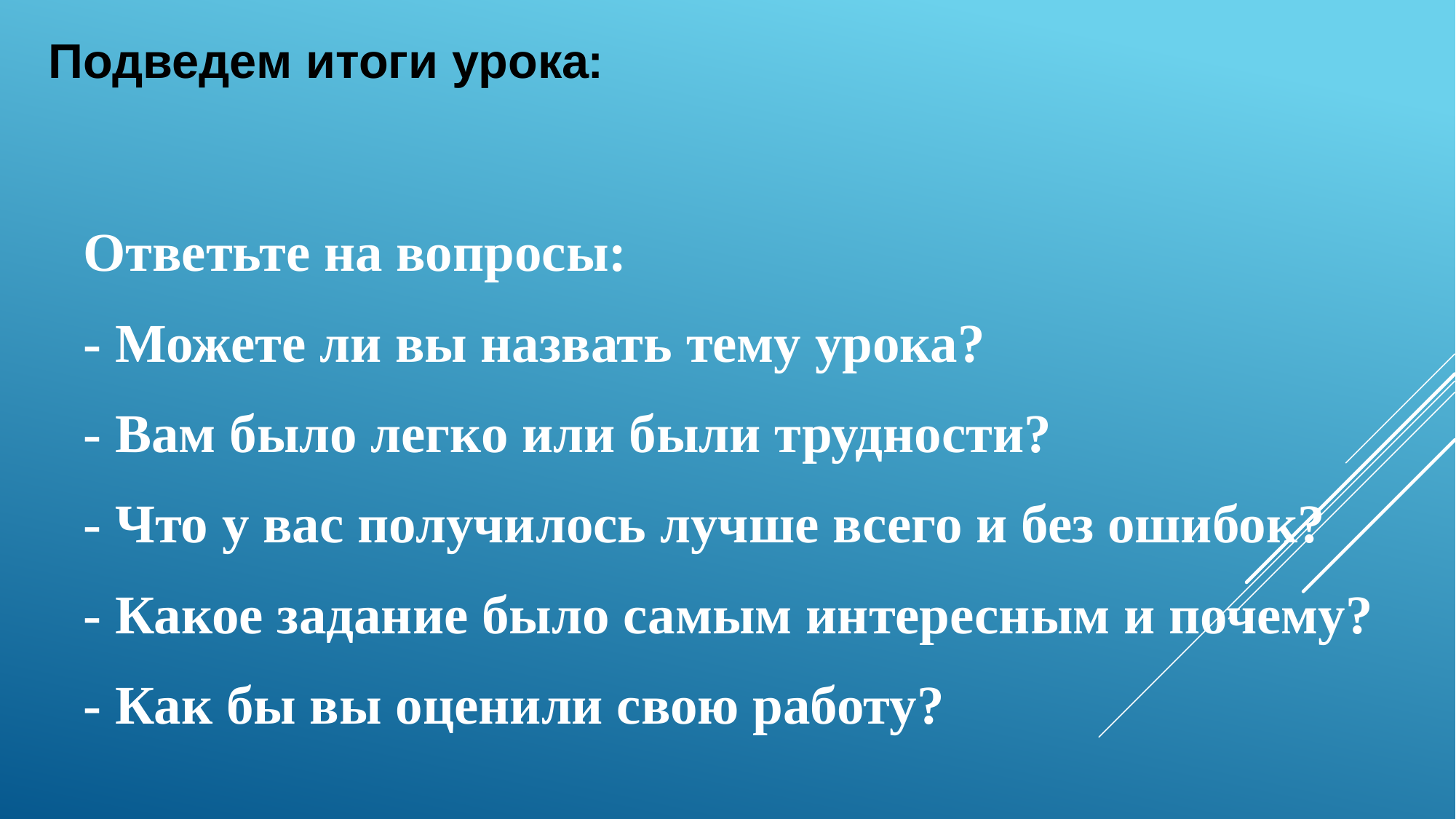

Подведем итоги урока:
Ответьте на вопросы:
- Можете ли вы назвать тему урока?
- Вам было легко или были трудности?
- Что у вас получилось лучше всего и без ошибок?
- Какое задание было самым интересным и почему?
- Как бы вы оценили свою работу?